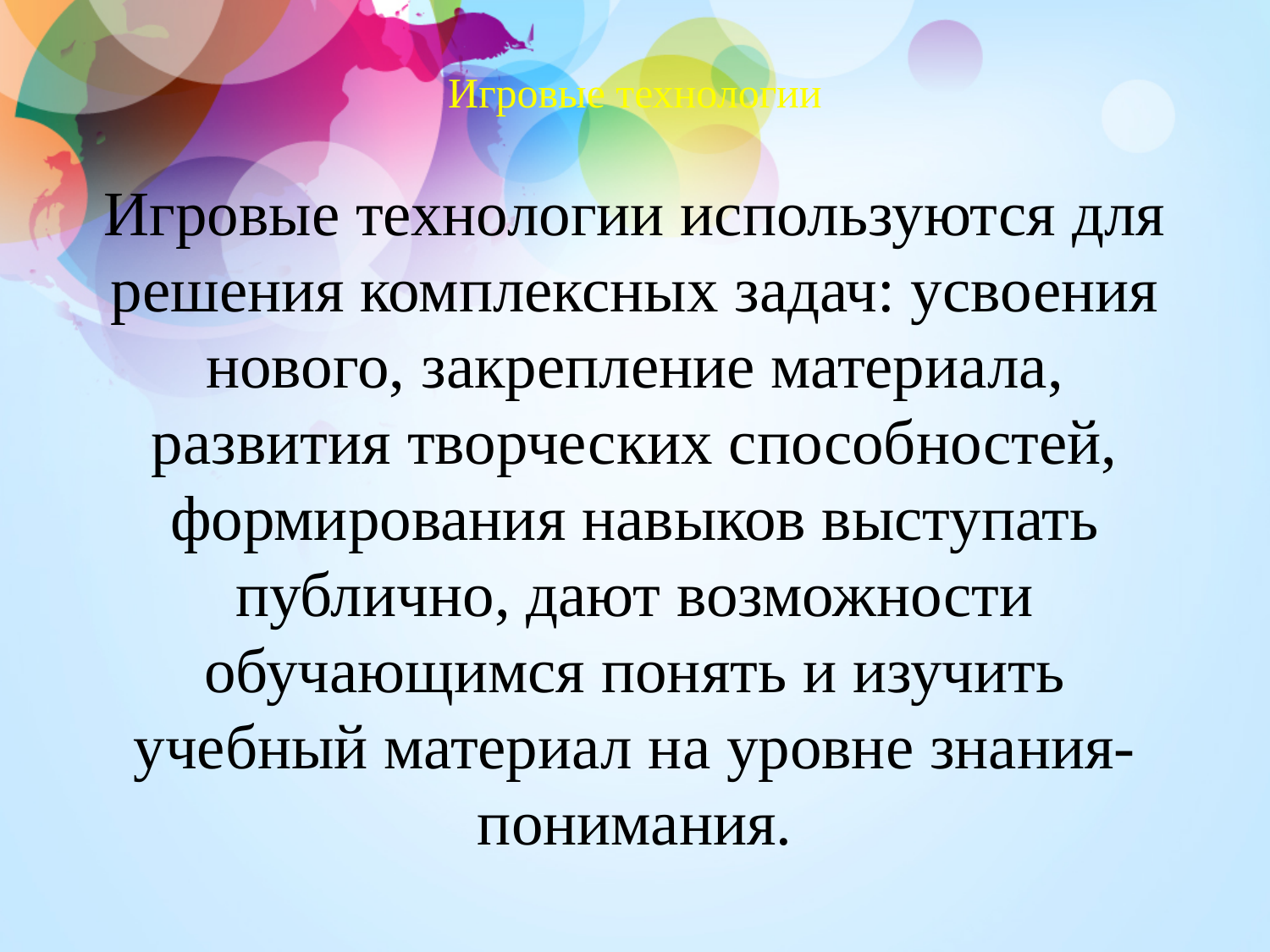

# Игровые технологии
Игровые технологии используются для решения комплексных задач: усвоения нового, закрепление материала, развития творческих способностей, формирования навыков выступать публично, дают возможности обучающимся понять и изучить учебный материал на уровне знания- понимания.